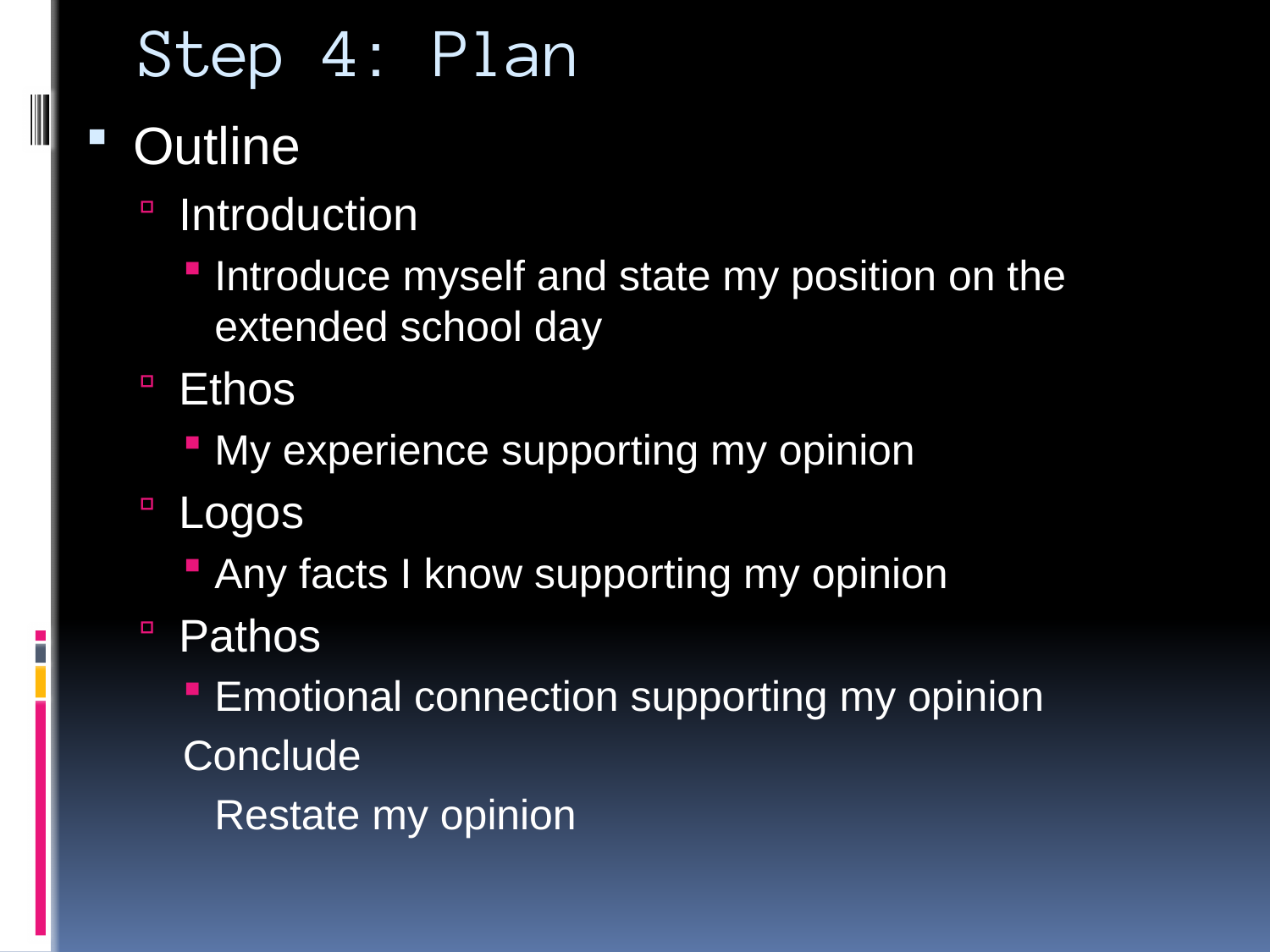

# Step 4: Plan
Outline
Introduction
Introduce myself and state my position on the extended school day
Ethos
My experience supporting my opinion
Logos
Any facts I know supporting my opinion
Pathos
Emotional connection supporting my opinion
Conclude
	Restate my opinion